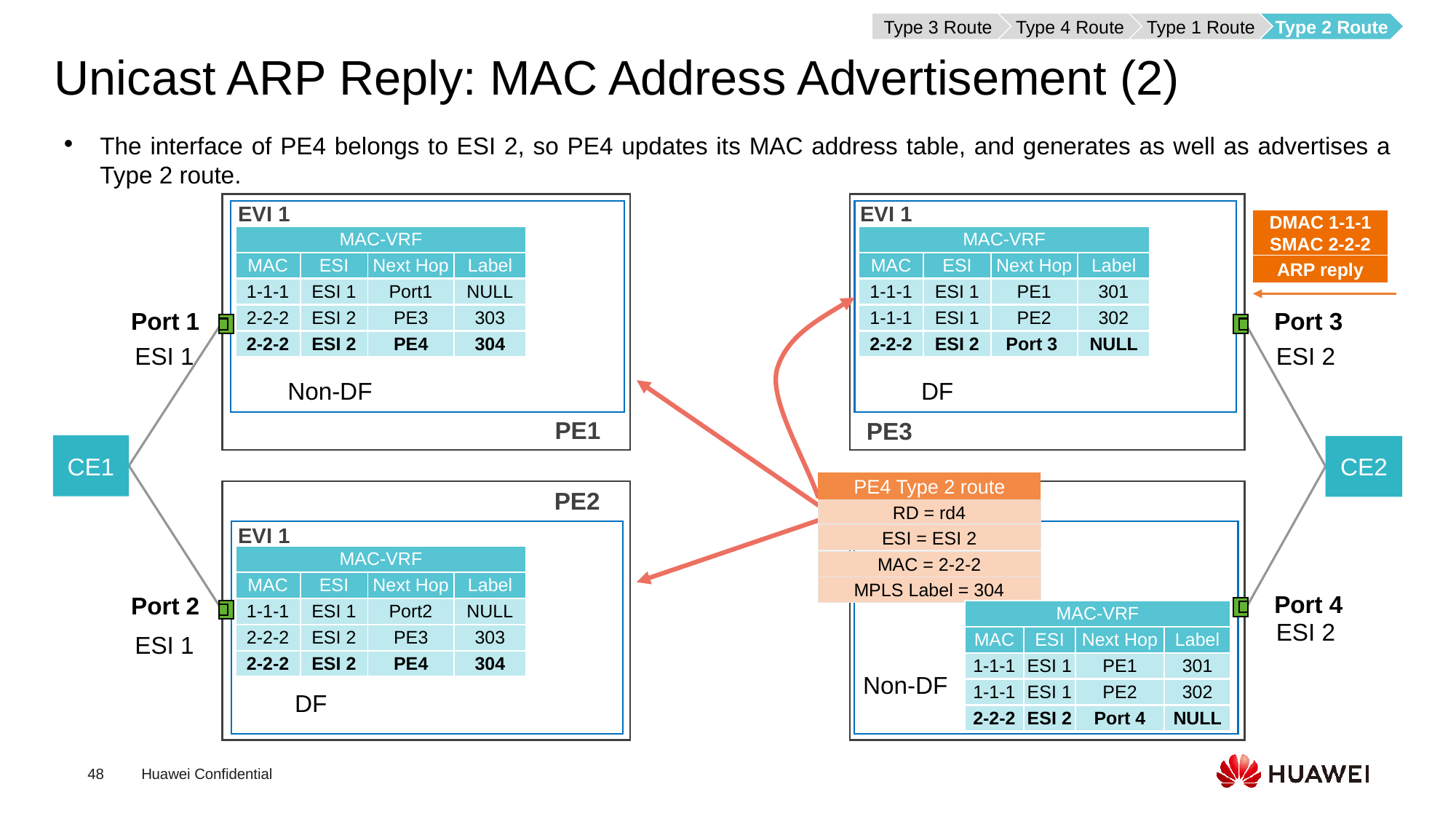

Type 3 Route
Type 4 Route
Type 1 Route
Type 2 Route
# Unicast ARP Reply: MAC Address Advertisement (2)
The interface of PE4 belongs to ESI 2, so PE4 updates its MAC address table, and generates as well as advertises a Type 2 route.

EVI 1
EVI 1

DMAC 1-1-1
SMAC 2-2-2
ARP reply
| MAC-VRF |  |  |  |
| --- | --- | --- | --- |
| MAC | ESI | Next Hop | Label |
| 1-1-1 | ESI 1 | Port1 | NULL |
| 2-2-2 | ESI 2 | PE3 | 303 |
| 2-2-2 | ESI 2 | PE4 | 304 |
| MAC-VRF |  |  |  |
| --- | --- | --- | --- |
| MAC | ESI | Next Hop | Label |
| 1-1-1 | ESI 1 | PE1 | 301 |
| 1-1-1 | ESI 1 | PE2 | 302 |
| 2-2-2 | ESI 2 | Port 3 | NULL |

Port 1
Port 3

ESI 1
ESI 2
Non-DF
DF

PE1
PE3
CE1
CE2
PE4 Type 2 route
RD = rd4
ESI = ESI 2
MAC = 2-2-2
MPLS Label = 304
PE2

PE4
EVI 1
EVI 1

| MAC-VRF |  |  |  |
| --- | --- | --- | --- |
| MAC | ESI | Next Hop | Label |
| 1-1-1 | ESI 1 | Port2 | NULL |
| 2-2-2 | ESI 2 | PE3 | 303 |
| 2-2-2 | ESI 2 | PE4 | 304 |
Port 4
Port 2

| MAC-VRF |  |  |  |
| --- | --- | --- | --- |
| MAC | ESI | Next Hop | Label |
| 1-1-1 | ESI 1 | PE1 | 301 |
| 1-1-1 | ESI 1 | PE2 | 302 |
| 2-2-2 | ESI 2 | Port 4 | NULL |

ESI 2
ESI 1
Non-DF
DF